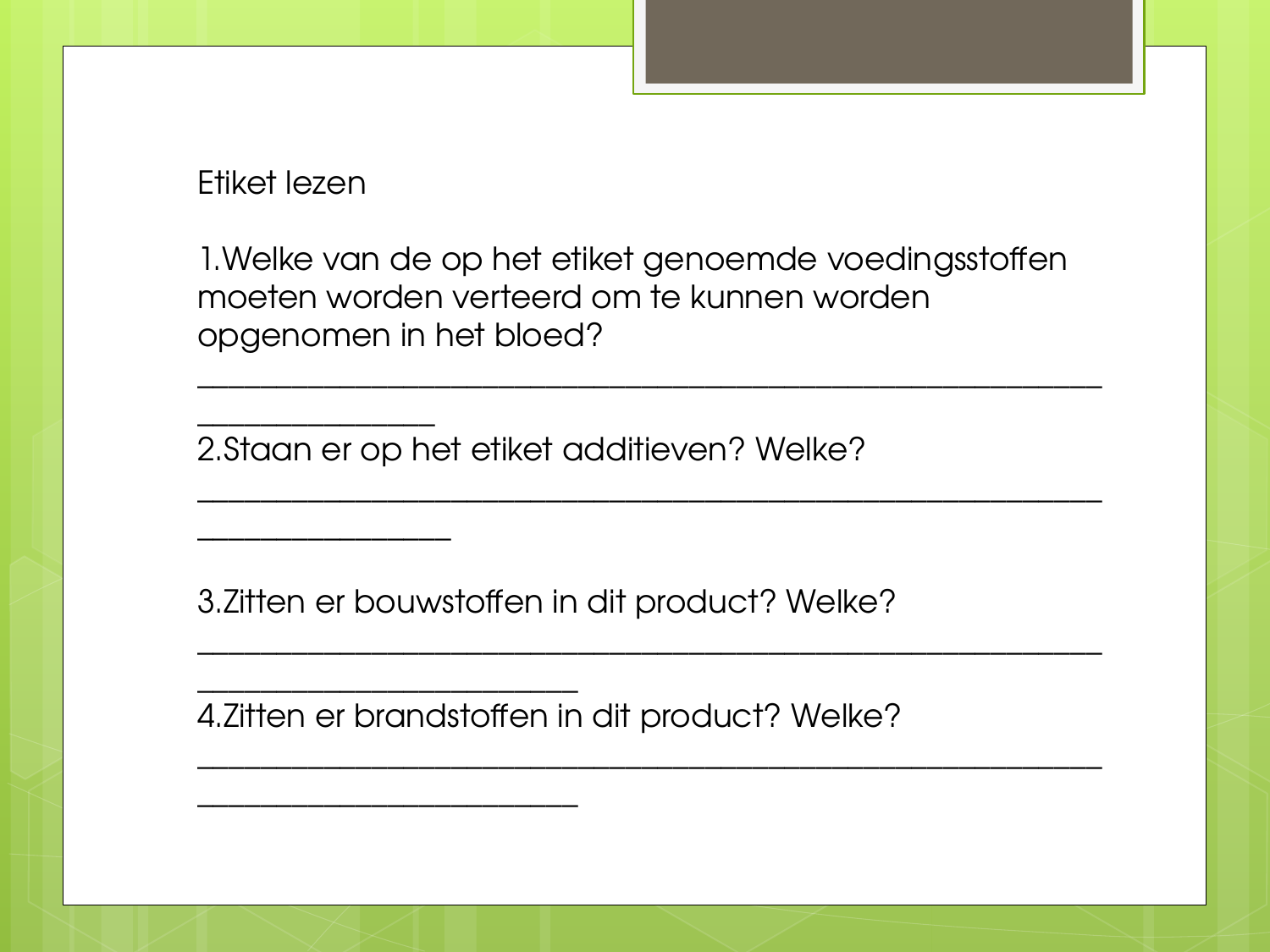

Etiket lezen

1.Welke van de op het etiket genoemde voedingsstoffen moeten worden verteerd om te kunnen worden opgenomen in het bloed?
________________________________________________________________________
2.Staan er op het etiket additieven? Welke?
_________________________________________________________________________
3.Zitten er bouwstoffen in dit product? Welke?
_________________________________________________________________________________
4.Zitten er brandstoffen in dit product? Welke?
_________________________________________________________________________________